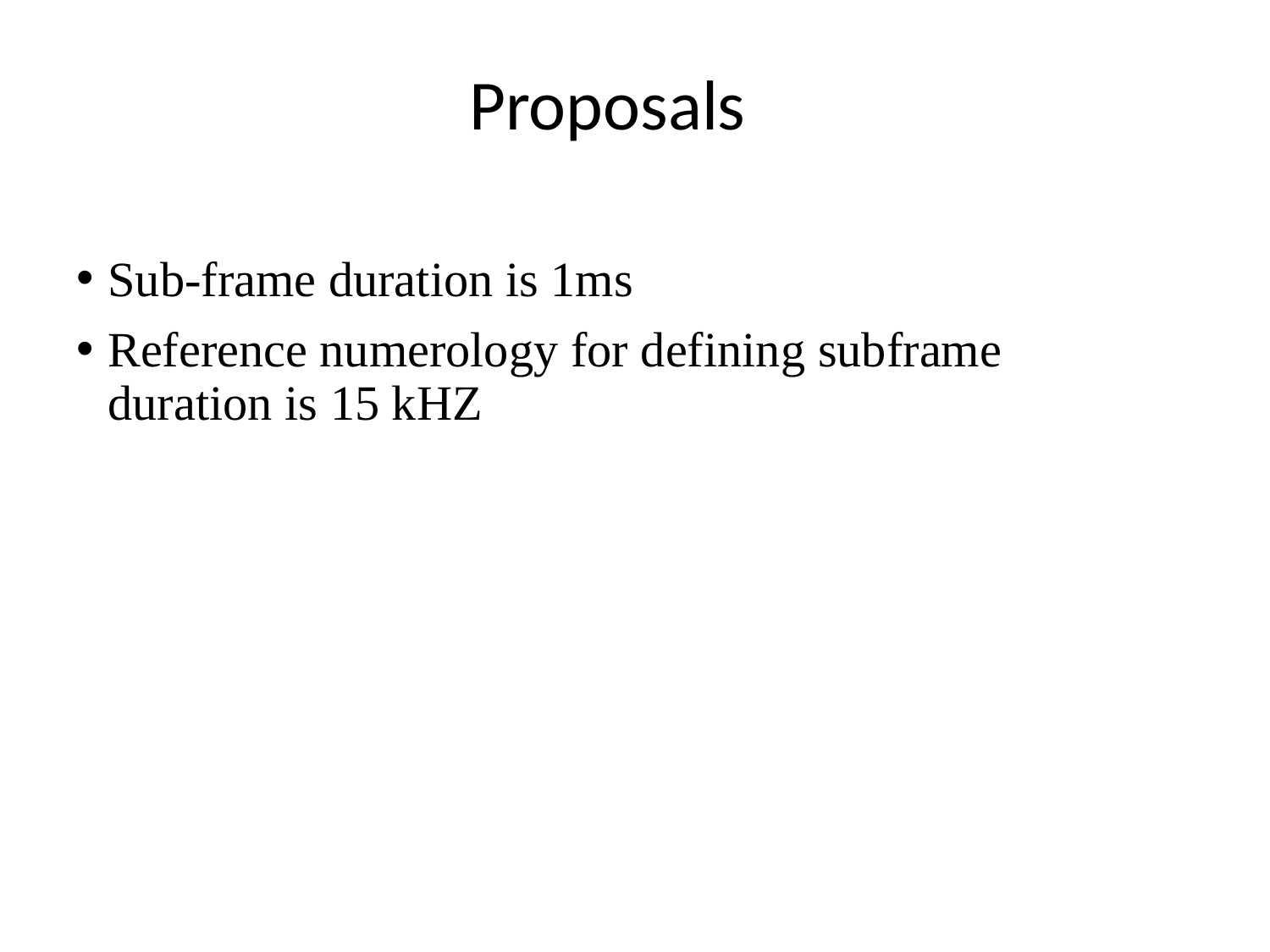

# Proposals
Sub-frame duration is 1ms
Reference numerology for defining subframe duration is 15 kHZ